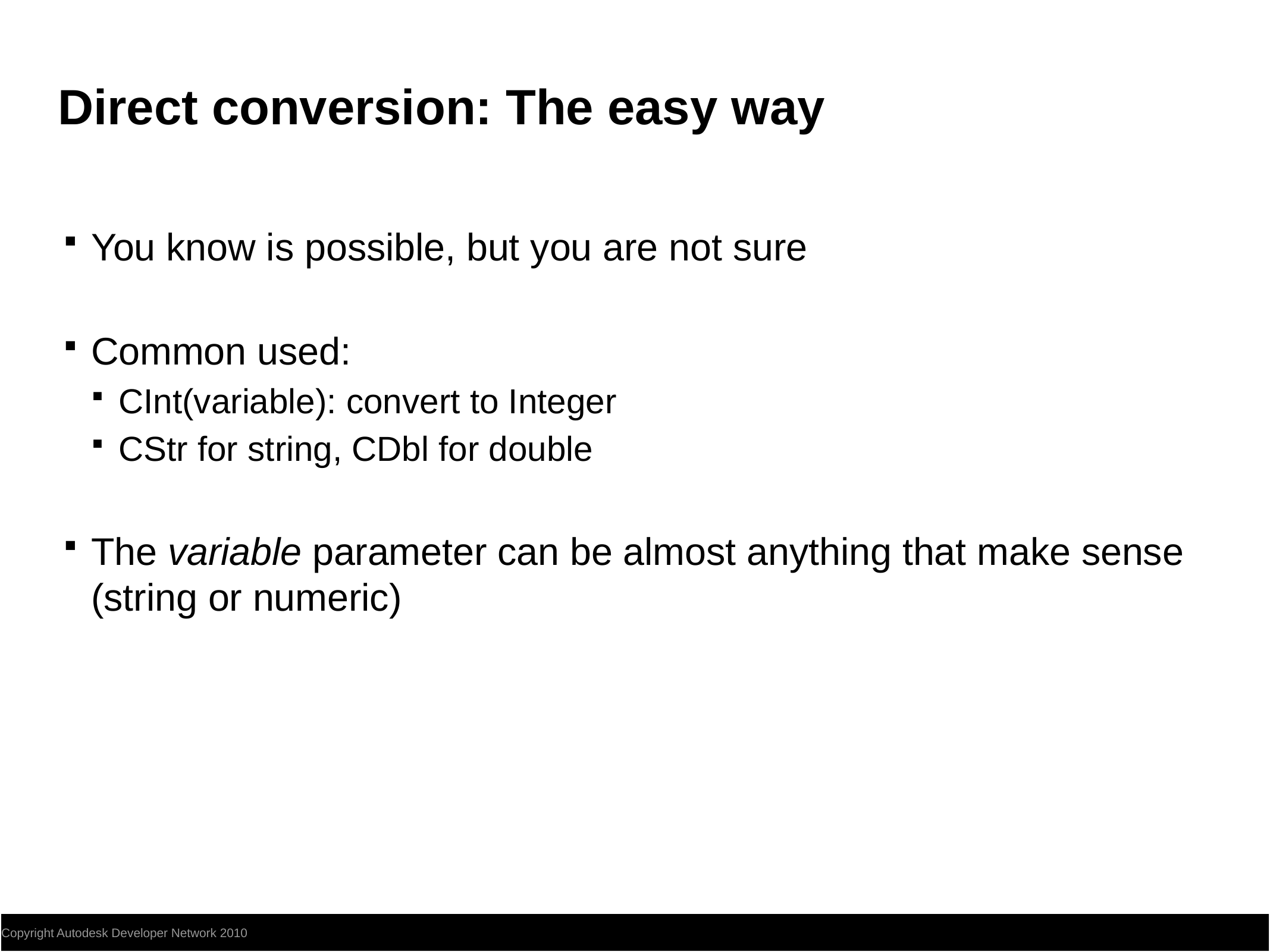

# Direct conversion: The easy way
You know is possible, but you are not sure

Common used:
CInt(variable): convert to Integer
CStr for string, CDbl for double

The variable parameter can be almost anything that make sense (string or numeric)